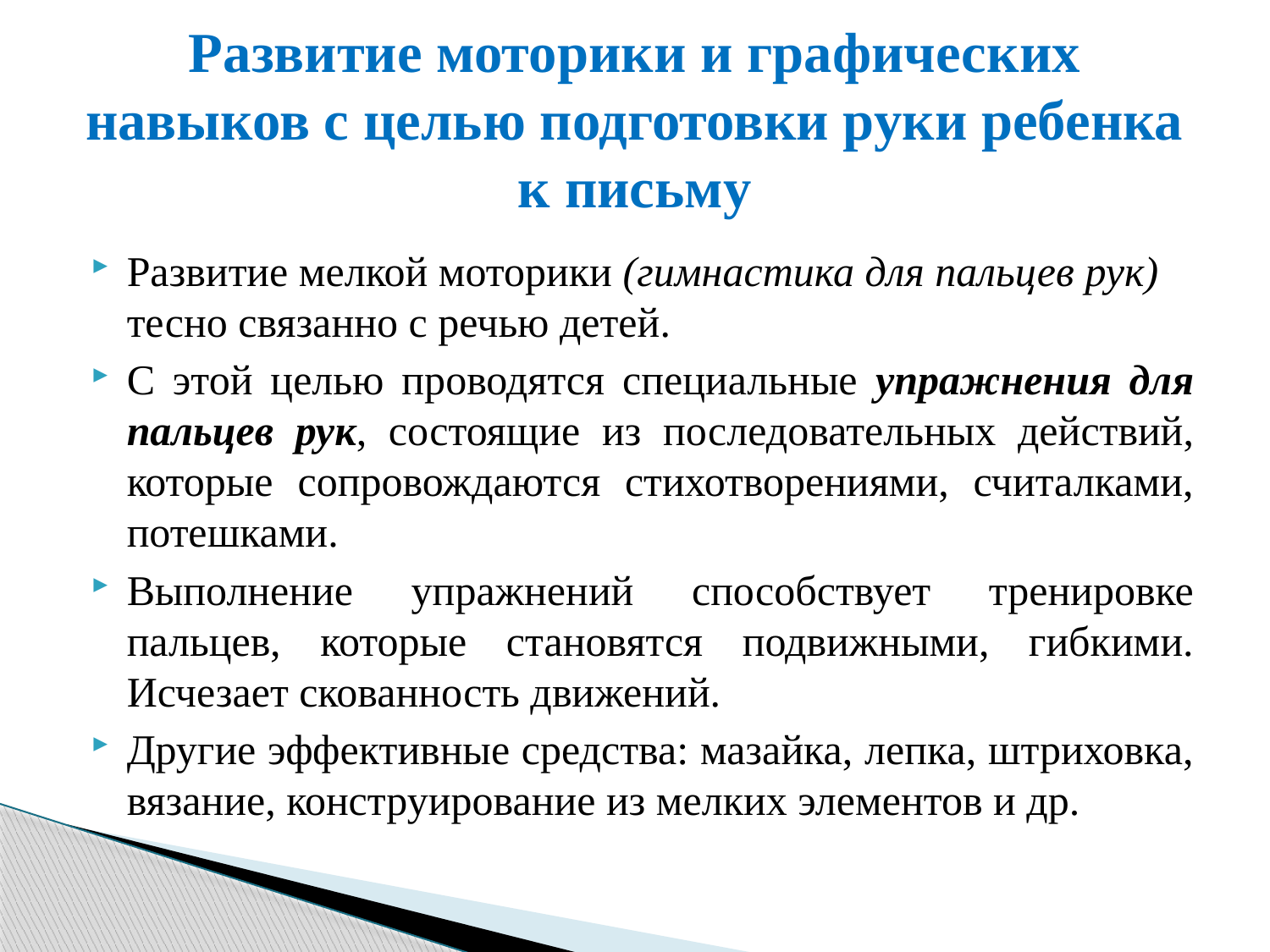

# Развитие моторики и графических навыков с целью подготовки руки ребенка к письму
Развитие мелкой моторики (гимнастика для пальцев рук) тесно связанно с речью детей.
С этой целью проводятся специальные упражнения для пальцев рук, состоящие из последовательных действий, которые сопровождаются стихотворениями, считалками, потешками.
Выполнение упражнений способствует тренировке пальцев, которые становятся подвижными, гибкими. Исчезает скованность движений.
Другие эффективные средства: мазайка, лепка, штриховка, вязание, конструирование из мелких элементов и др.